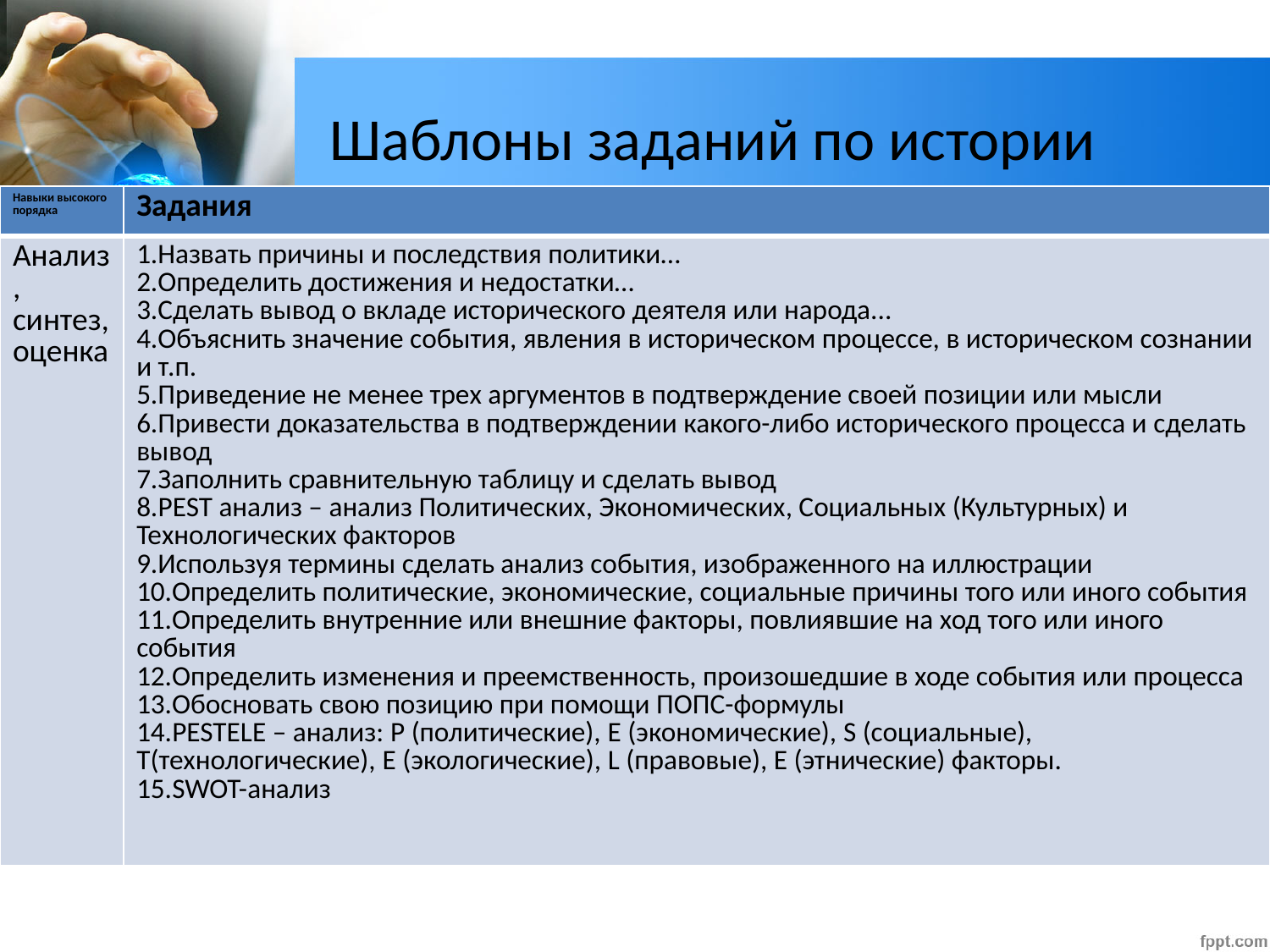

# Шаблоны заданий по истории
| Навыки высокого порядка | Задания |
| --- | --- |
| Анализ, синтез, оценка | 1.Назвать причины и последствия политики… 2.Определить достижения и недостатки… 3.Сделать вывод о вкладе исторического деятеля или народа... 4.Объяснить значение события, явления в историческом процессе, в историческом сознании и т.п. 5.Приведение не менее трех аргументов в подтверждение своей позиции или мысли 6.Привести доказательства в подтверждении какого-либо исторического процесса и сделать вывод 7.Заполнить сравнительную таблицу и сделать вывод 8.PEST анализ – анализ Политических, Экономических, Социальных (Культурных) и Технологических факторов 9.Используя термины сделать анализ события, изображенного на иллюстрации 10.Определить политические, экономические, социальные причины того или иного события 11.Определить внутренние или внешние факторы, повлиявшие на ход того или иного события 12.Определить изменения и преемственность, произошедшие в ходе события или процесса 13.Обосновать свою позицию при помощи ПОПС-формулы 14.PESTELЕ – анализ: P (политические), E (экономические), S (социальные), T(технологические), E (экологические), L (правовые), Е (этнические) факторы. 15.SWOT-анализ |